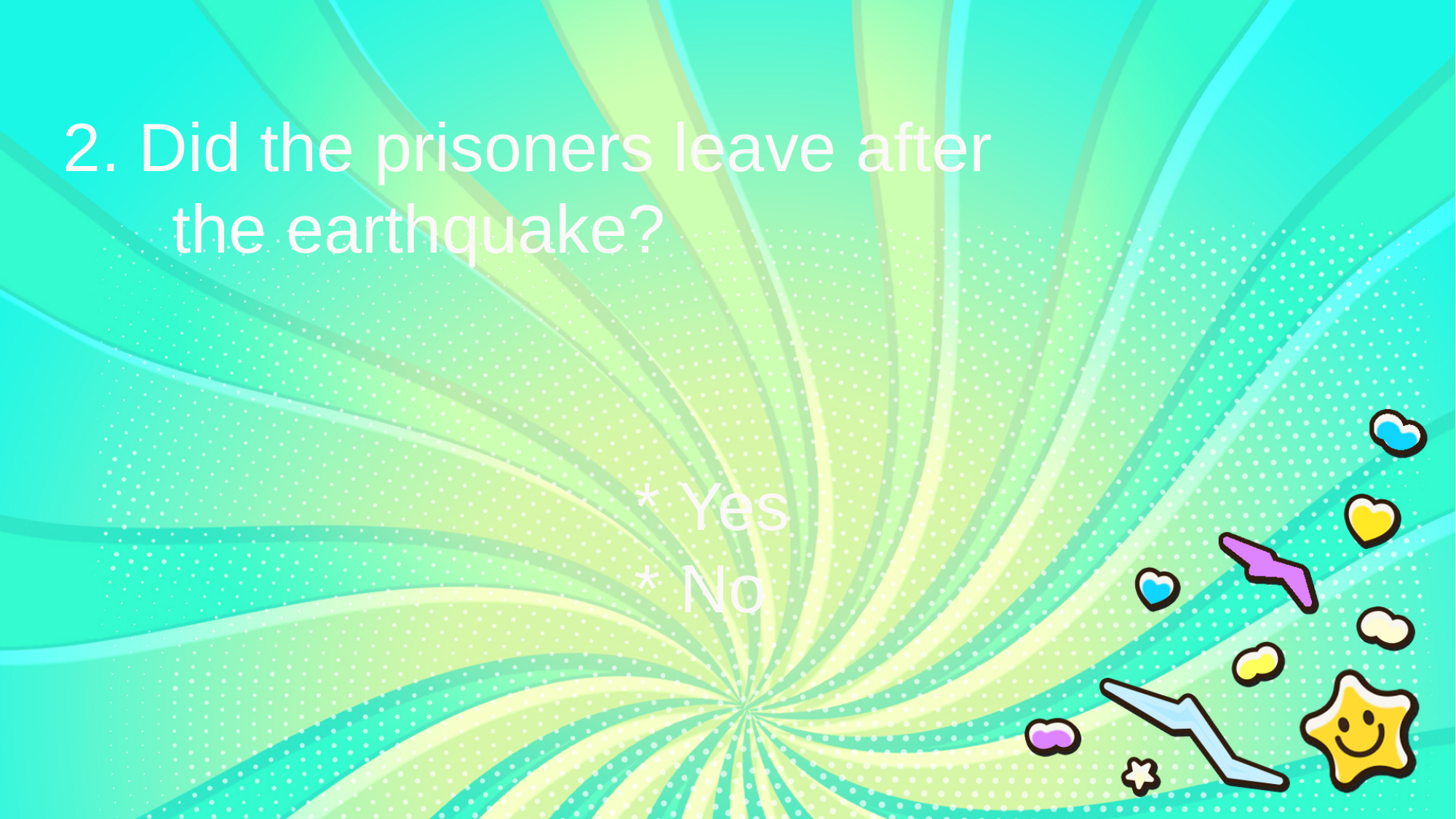

2. Did the prisoners leave after
	the earthquake?
* Yes
* No